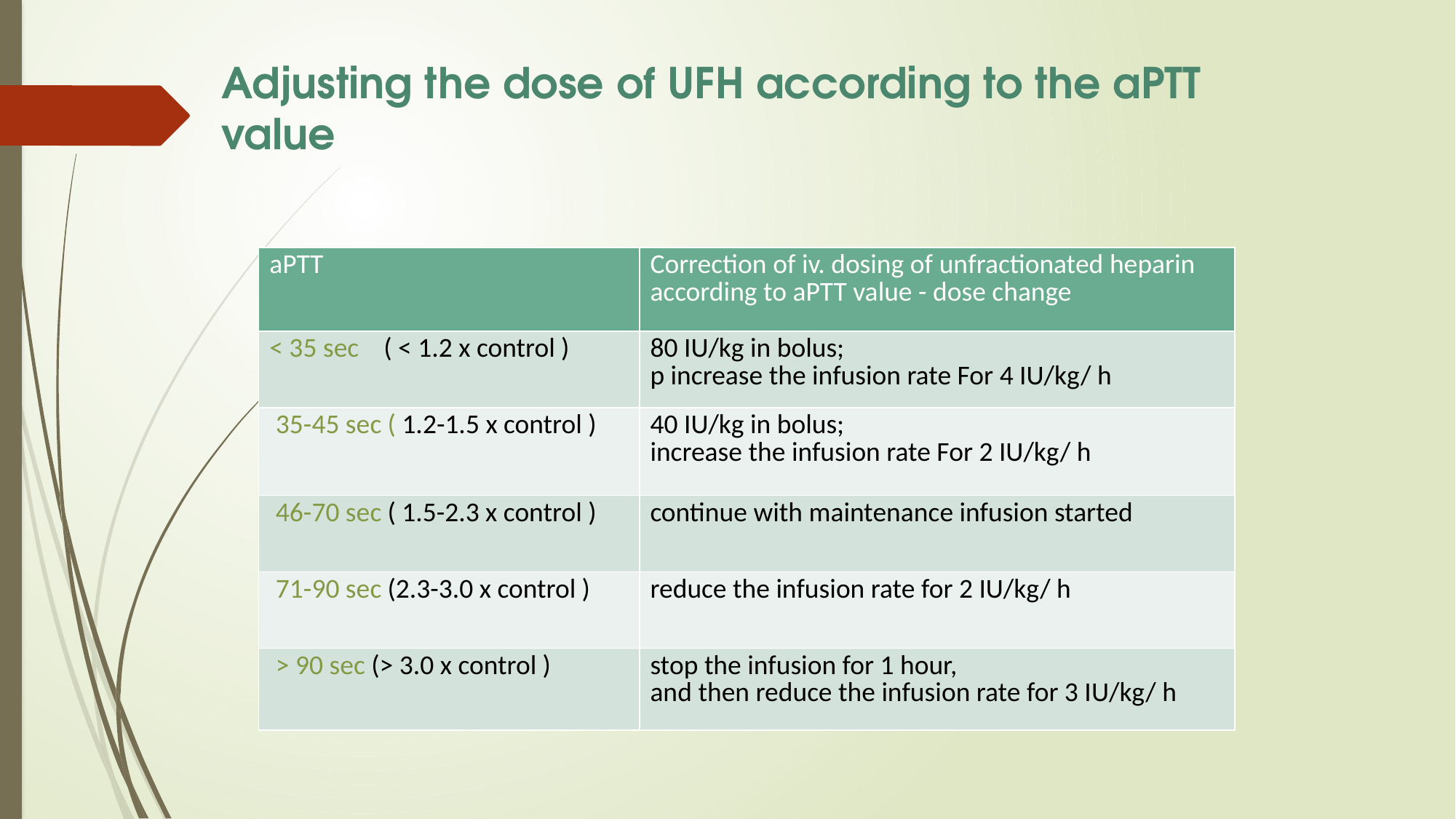

# Adjusting the dose of UFH according to the aPTT value
| aPTT | Correction of iv. dosing of unfractionated heparin according to aPTT value - dose change |
| --- | --- |
| < 35 sec ( < 1.2 x control ) | 80 IU/kg in bolus; p increase the infusion rate For 4 IU/kg/ h |
| 35-45 sec ( 1.2-1.5 x control ) | 40 IU/kg in bolus; increase the infusion rate For 2 IU/kg/ h |
| 46-70 sec ( 1.5-2.3 x control ) | continue with maintenance infusion started |
| 71-90 sec (2.3-3.0 x control ) | reduce the infusion rate for 2 IU/kg/ h |
| > 90 sec (> 3.0 x control ) | stop the infusion for 1 hour, and then reduce the infusion rate for 3 IU/kg/ h |